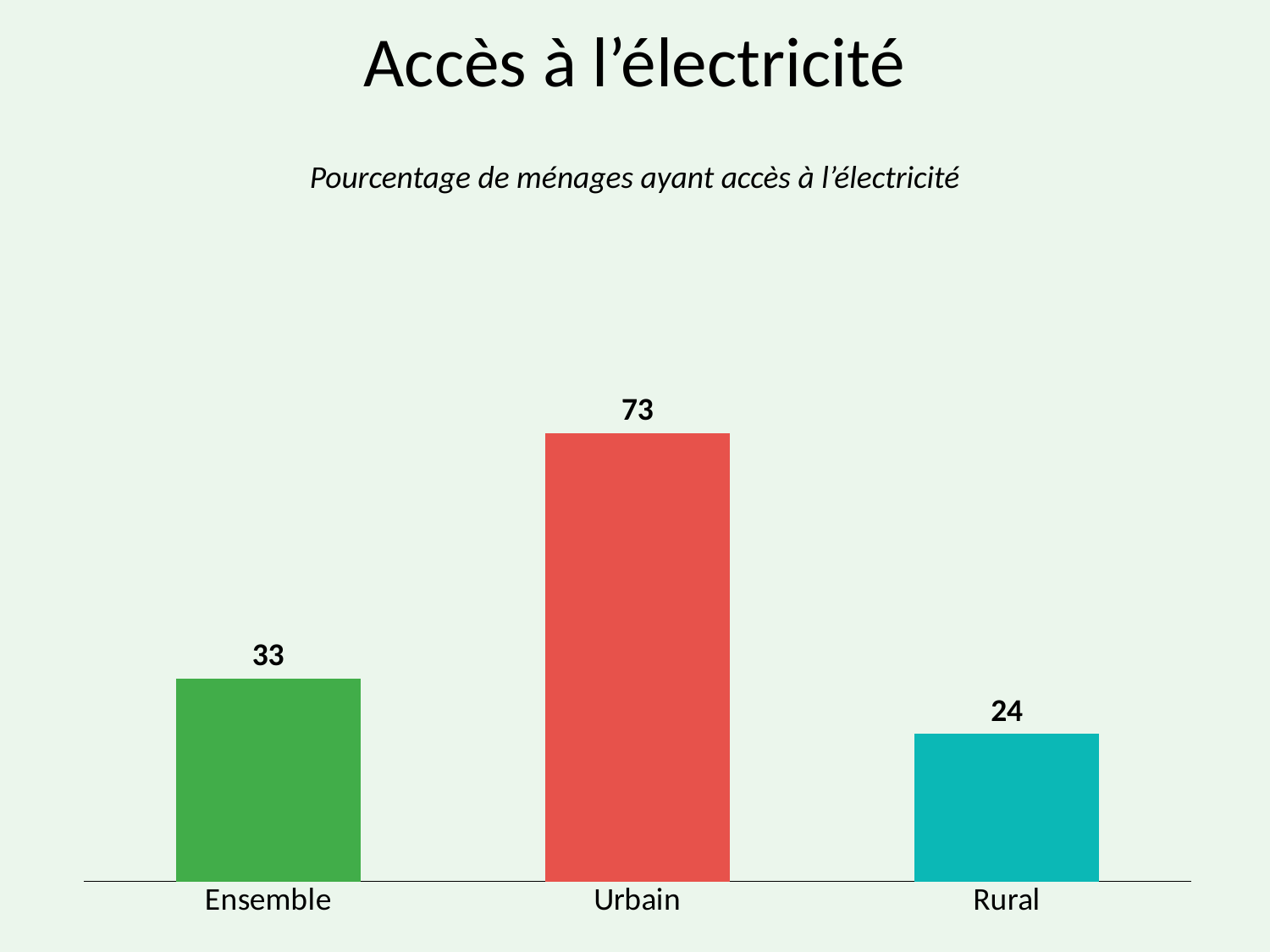

# Accès à l’électricité
Pourcentage de ménages ayant accès à l’électricité

### Chart

| Category | Series 1 |
|---|---|
| Ensemble | 33.0 |
| Urbain | 73.0 |
| Rural | 24.0 |